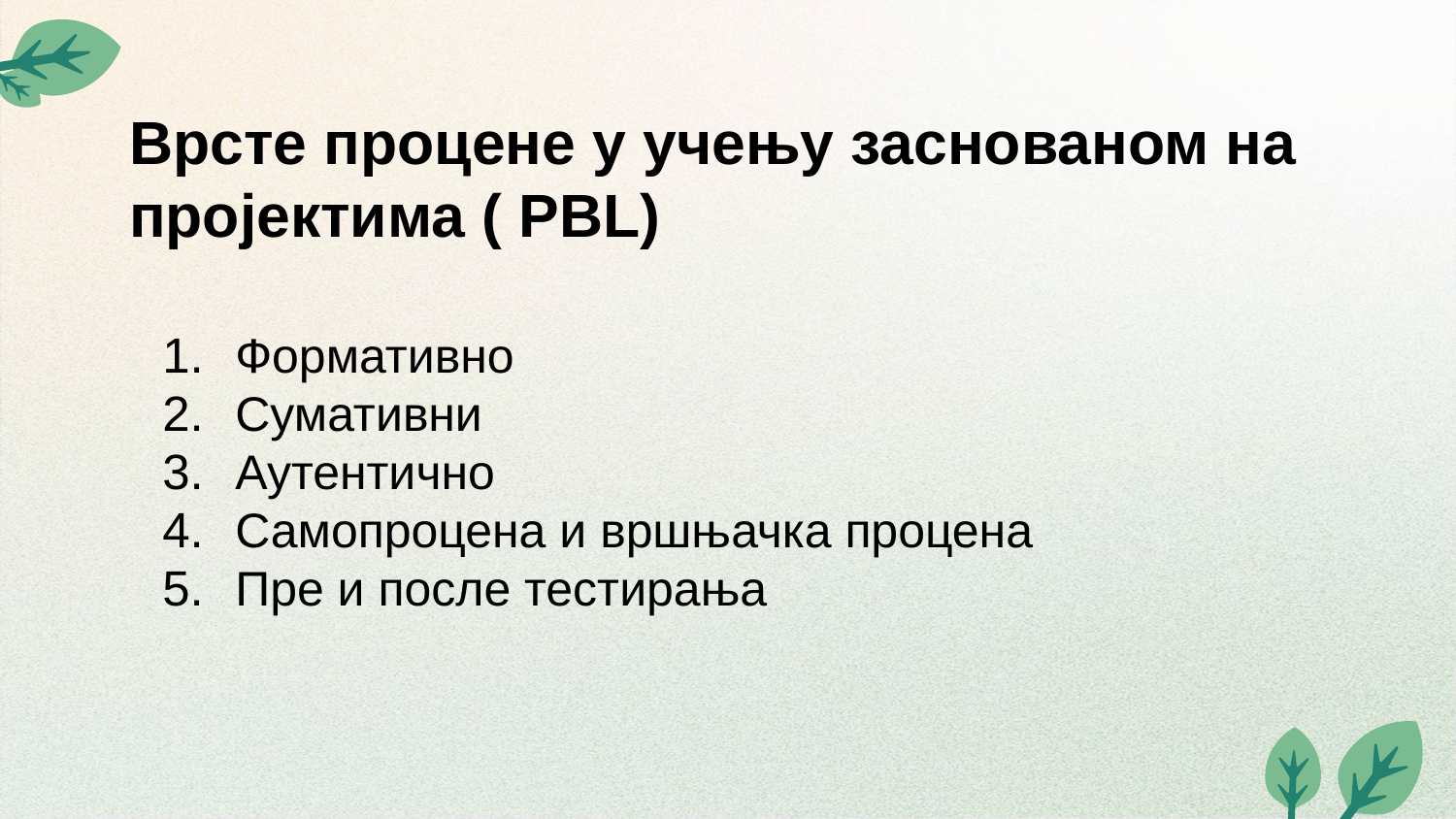

# Врсте процене у учењу заснованом на пројектима ( PBL)
Формативно
Сумативни
Аутентично
Самопроцена и вршњачка процена
Пре и после тестирања